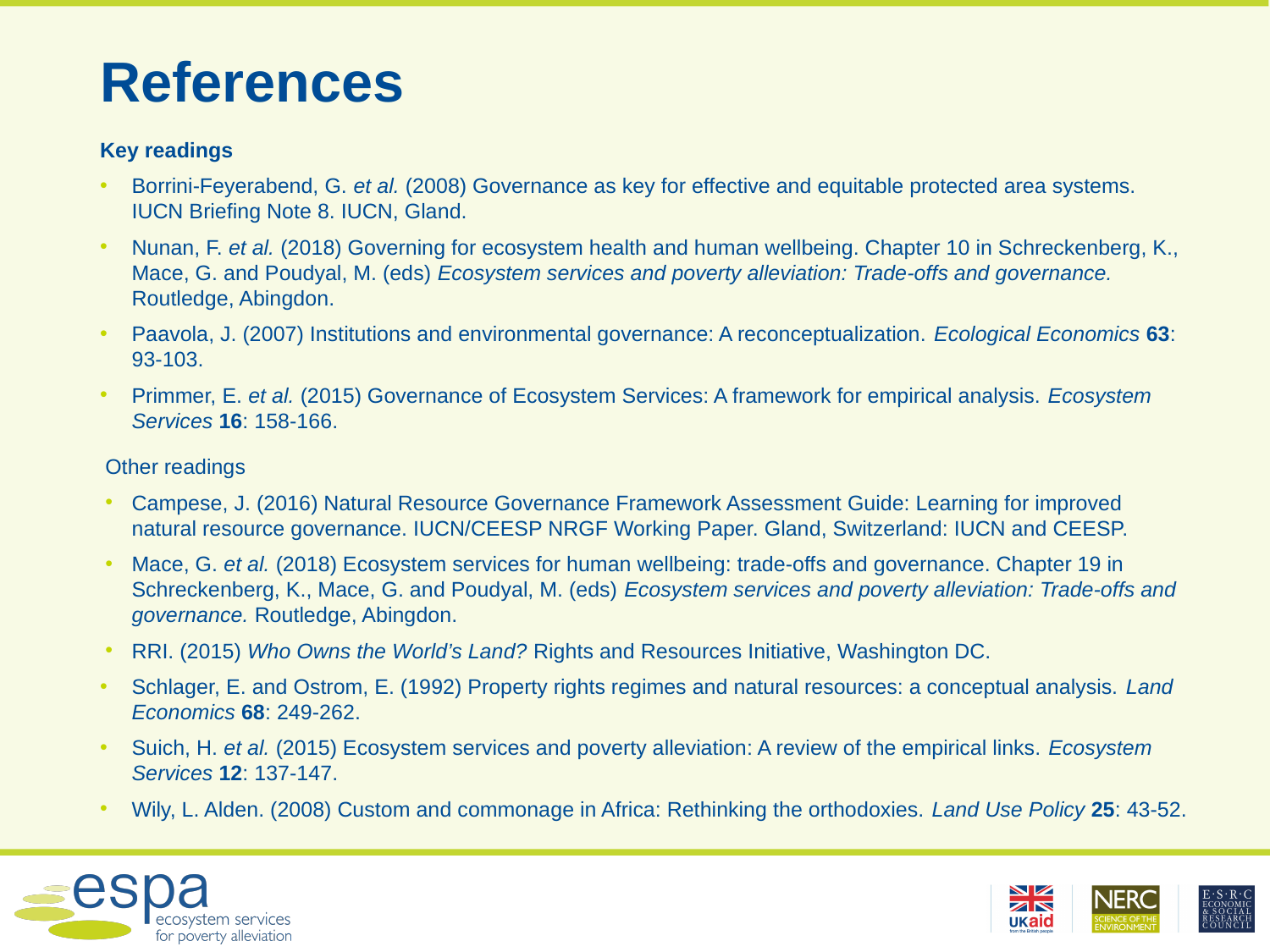

# References
Key readings
Borrini-Feyerabend, G. et al. (2008) Governance as key for effective and equitable protected area systems. IUCN Briefing Note 8. IUCN, Gland.
Nunan, F. et al. (2018) Governing for ecosystem health and human wellbeing. Chapter 10 in Schreckenberg, K., Mace, G. and Poudyal, M. (eds) Ecosystem services and poverty alleviation: Trade-offs and governance. Routledge, Abingdon.
Paavola, J. (2007) Institutions and environmental governance: A reconceptualization. Ecological Economics 63: 93-103.
Primmer, E. et al. (2015) Governance of Ecosystem Services: A framework for empirical analysis. Ecosystem Services 16: 158-166.
Other readings
Campese, J. (2016) Natural Resource Governance Framework Assessment Guide: Learning for improved natural resource governance. IUCN/CEESP NRGF Working Paper. Gland, Switzerland: IUCN and CEESP.
Mace, G. et al. (2018) Ecosystem services for human wellbeing: trade-offs and governance. Chapter 19 in Schreckenberg, K., Mace, G. and Poudyal, M. (eds) Ecosystem services and poverty alleviation: Trade-offs and governance. Routledge, Abingdon.
RRI. (2015) Who Owns the World’s Land? Rights and Resources Initiative, Washington DC.
Schlager, E. and Ostrom, E. (1992) Property rights regimes and natural resources: a conceptual analysis. Land Economics 68: 249-262.
Suich, H. et al. (2015) Ecosystem services and poverty alleviation: A review of the empirical links. Ecosystem Services 12: 137-147.
Wily, L. Alden. (2008) Custom and commonage in Africa: Rethinking the orthodoxies. Land Use Policy 25: 43-52.